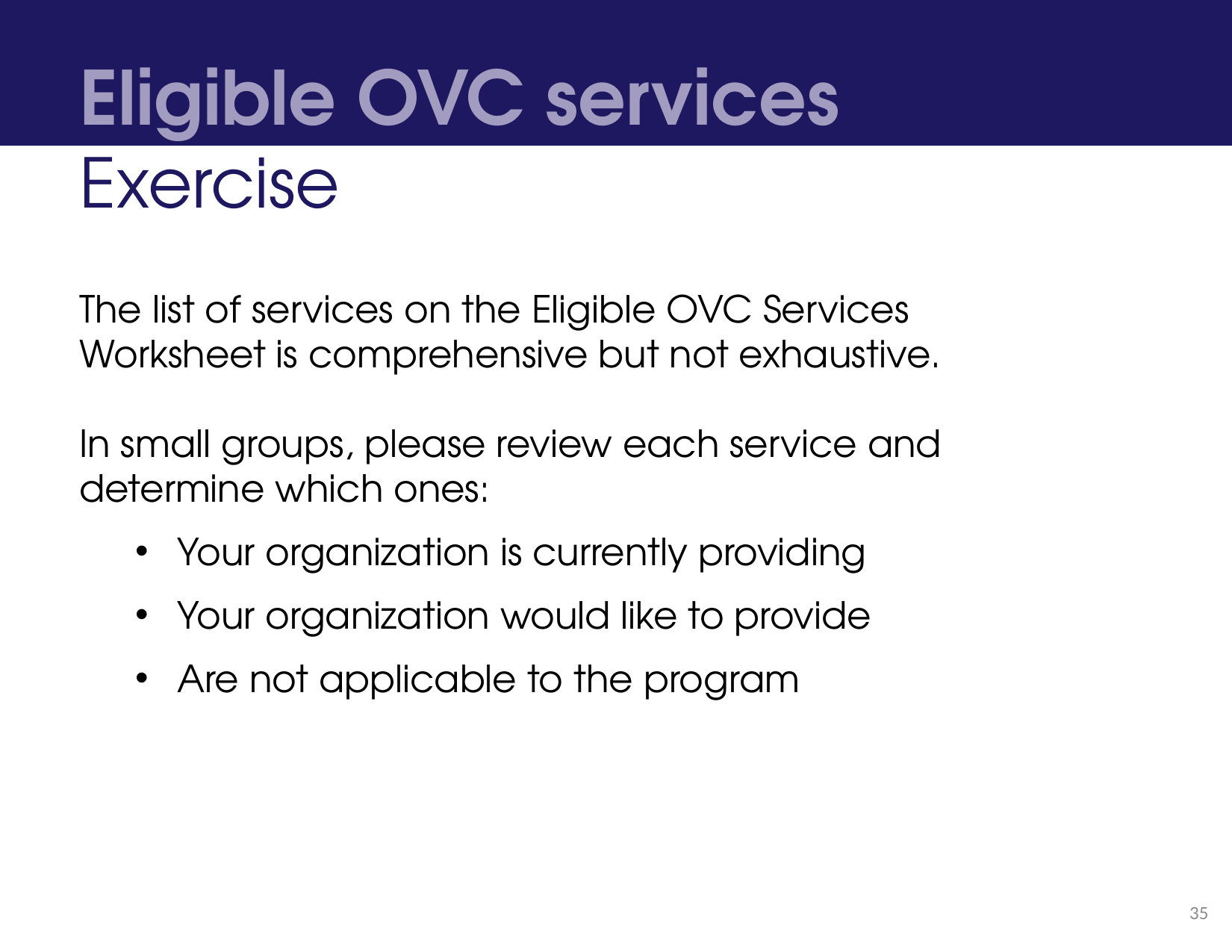

# Eligible OVC services
Exercise
The list of services on the Eligible OVC Services Worksheet is comprehensive but not exhaustive.

In small groups, please review each service and determine which ones:
Your organization is currently providing
Your organization would like to provide
Are not applicable to the program

35